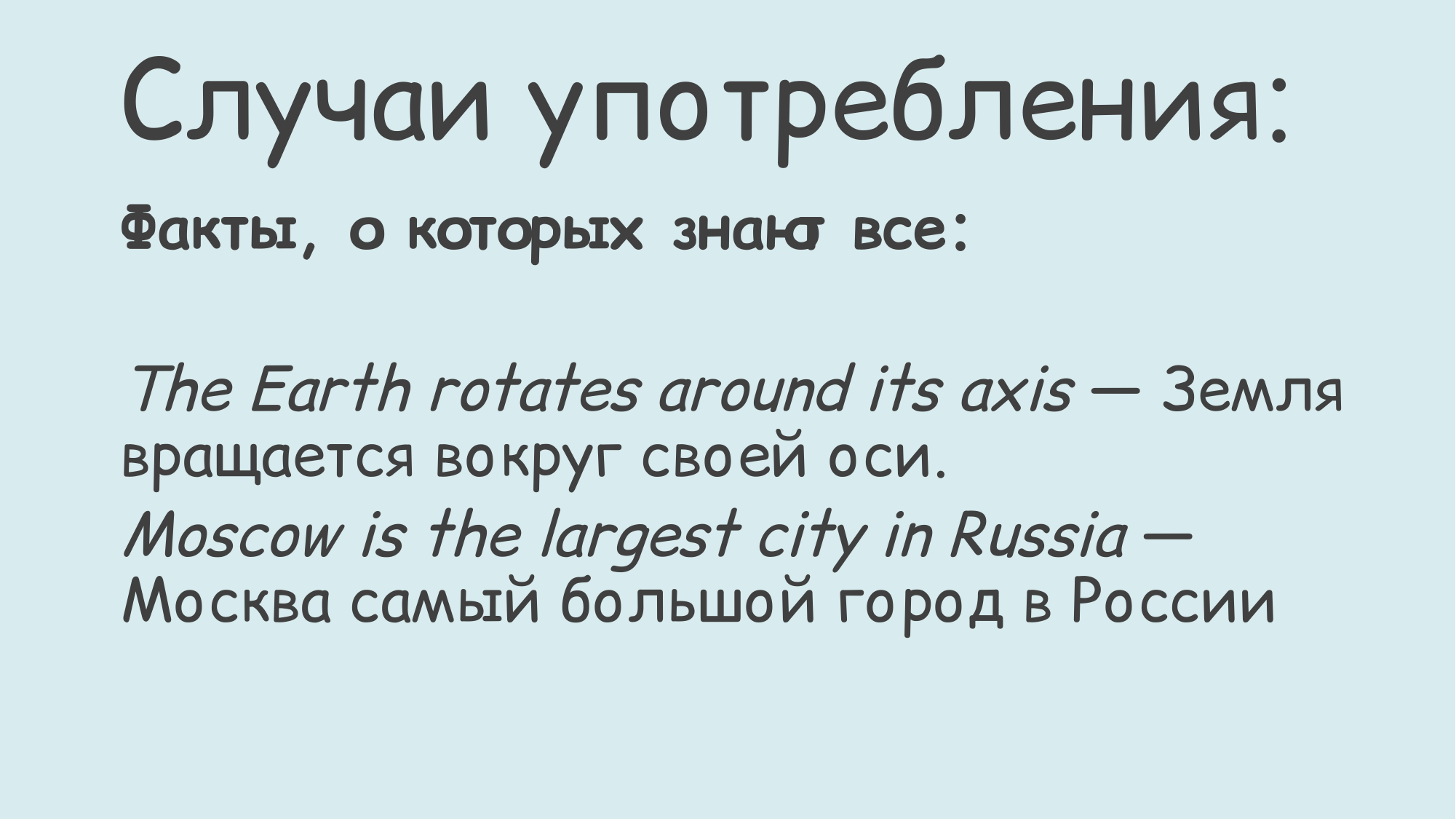

# Случаи употребления:
Факты, о которых знают все:

The Earth rotates around its axis — Земля вращается вокруг своей оси.
Moscow is the largest city in Russia — Москва самый большой город в России